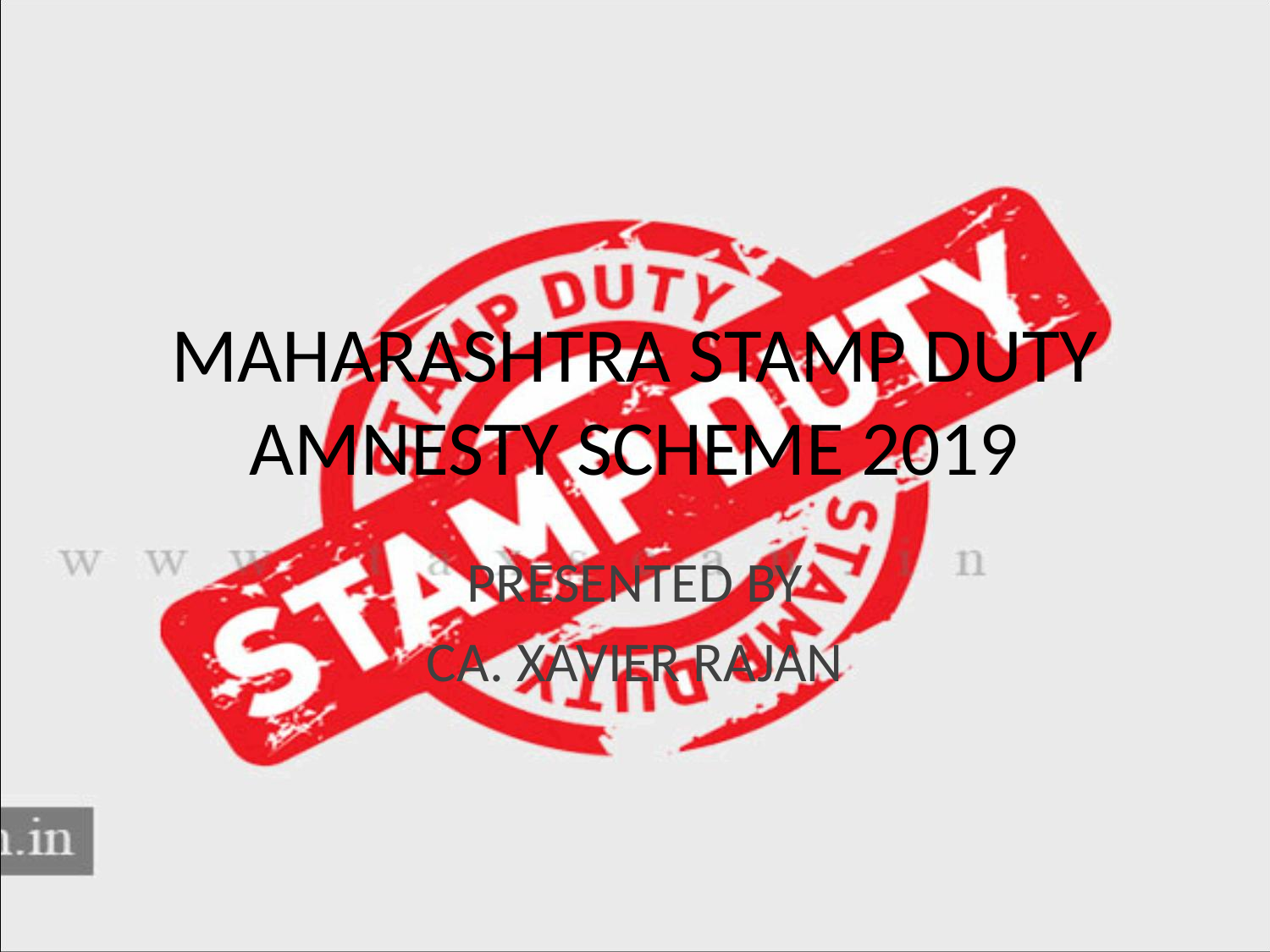

# MAHARASHTRA STAMP DUTY AMNESTY SCHEME 2019
PRESENTED BY
CA. XAVIER RAJAN